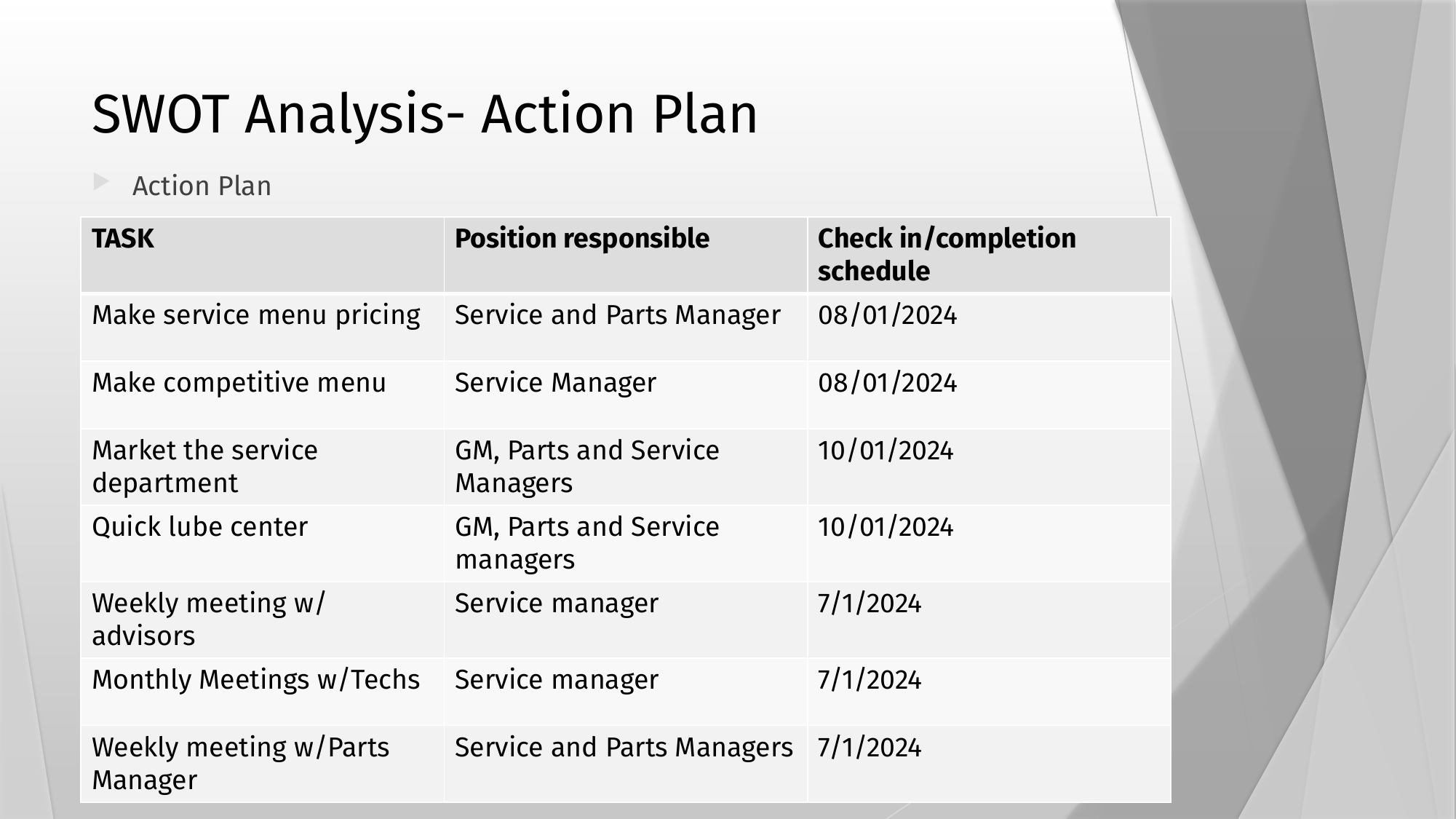

# SWOT Analysis- Action Plan
Action Plan

| TASK | Position responsible | Check in/completion schedule |
| --- | --- | --- |
| Make service menu pricing | Service and Parts Manager | 08/01/2024 |
| Make competitive menu | Service Manager | 08/01/2024 |
| Market the service department | GM, Parts and Service Managers | 10/01/2024 |
| Quick lube center | GM, Parts and Service managers | 10/01/2024 |
| Weekly meeting w/ advisors | Service manager | 7/1/2024 |
| Monthly Meetings w/Techs | Service manager | 7/1/2024 |
| Weekly meeting w/Parts Manager | Service and Parts Managers | 7/1/2024 |